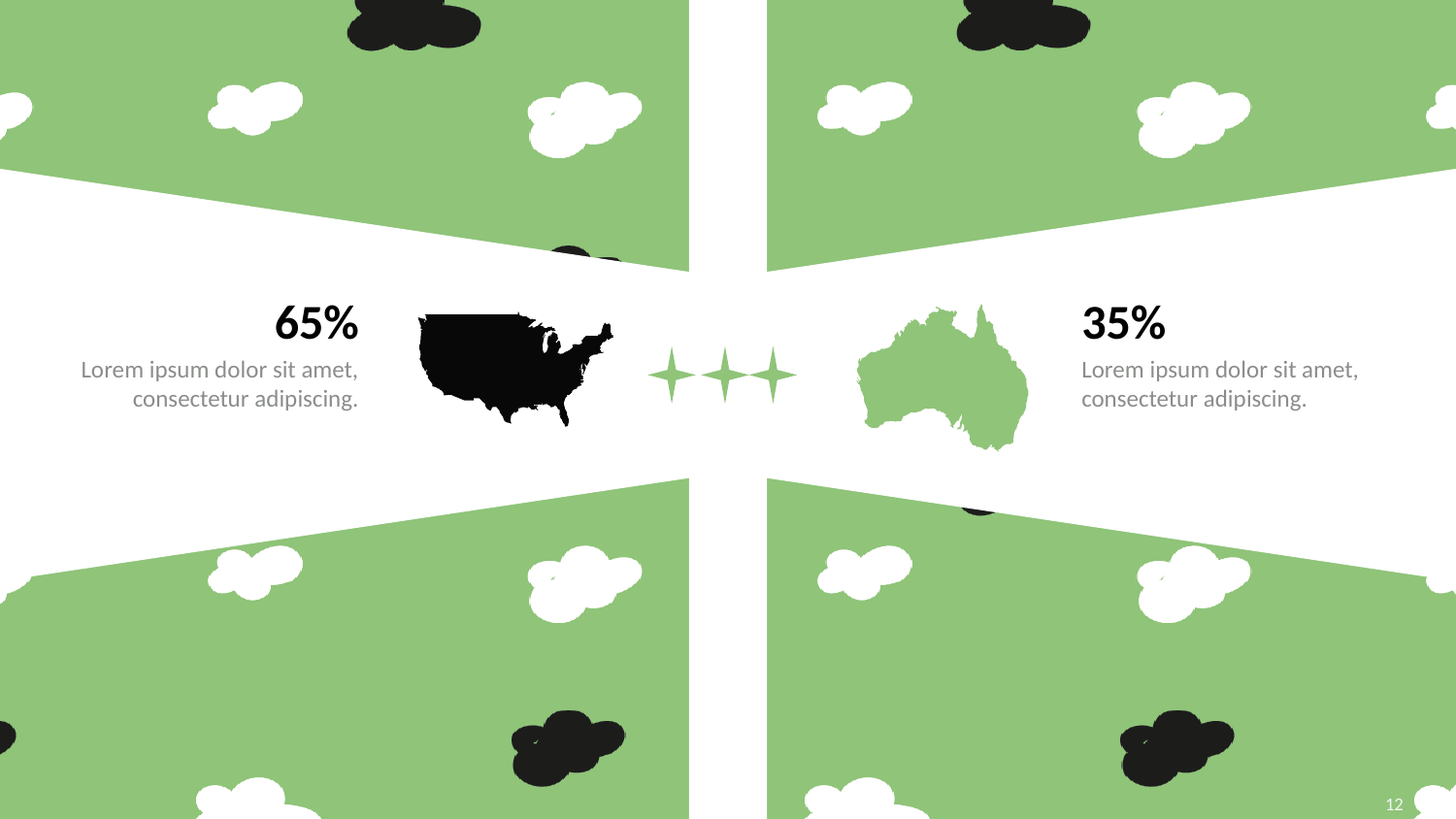

65%
Lorem ipsum dolor sit amet, consectetur adipiscing.
35%
Lorem ipsum dolor sit amet, consectetur adipiscing.